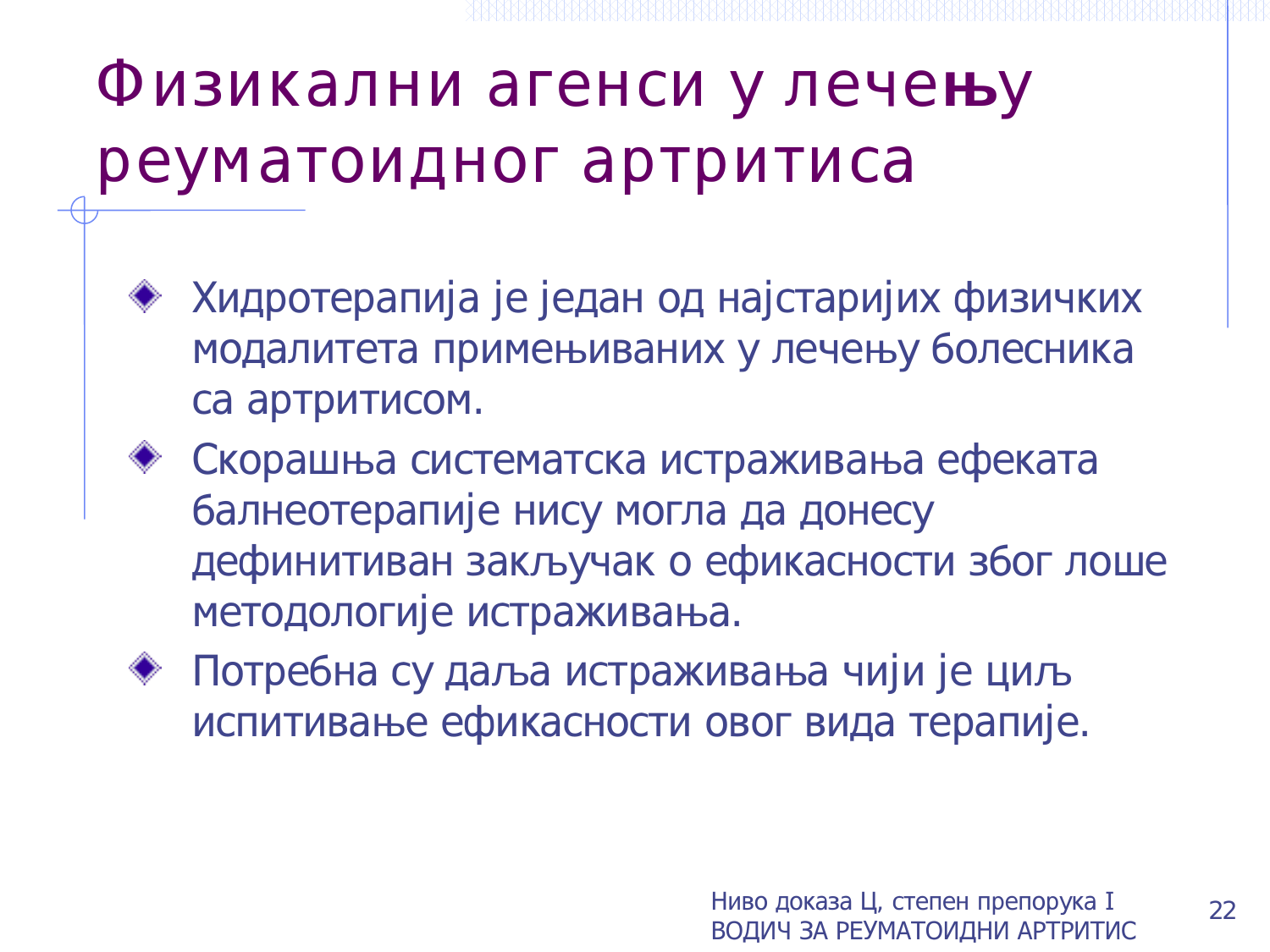

# Физикални агенси у лечењу реуматоидног артритиса
Хидротерапија је један од најстаријих физичких модалитета примењиваних у лечењу болесника са артритисом.
Скорашња систематска истраживања ефеката балнеотерапије нису могла да донесу дефинитиван закључак о ефикасности због лоше методологије истраживања.
Потребна су даља истраживања чији је циљ испитивање ефикасности овог вида терапије.
22
Ниво доказа Ц, степен препорука I
ВОДИЧ ЗА РЕУМАТОИДНИ АРТРИТИС